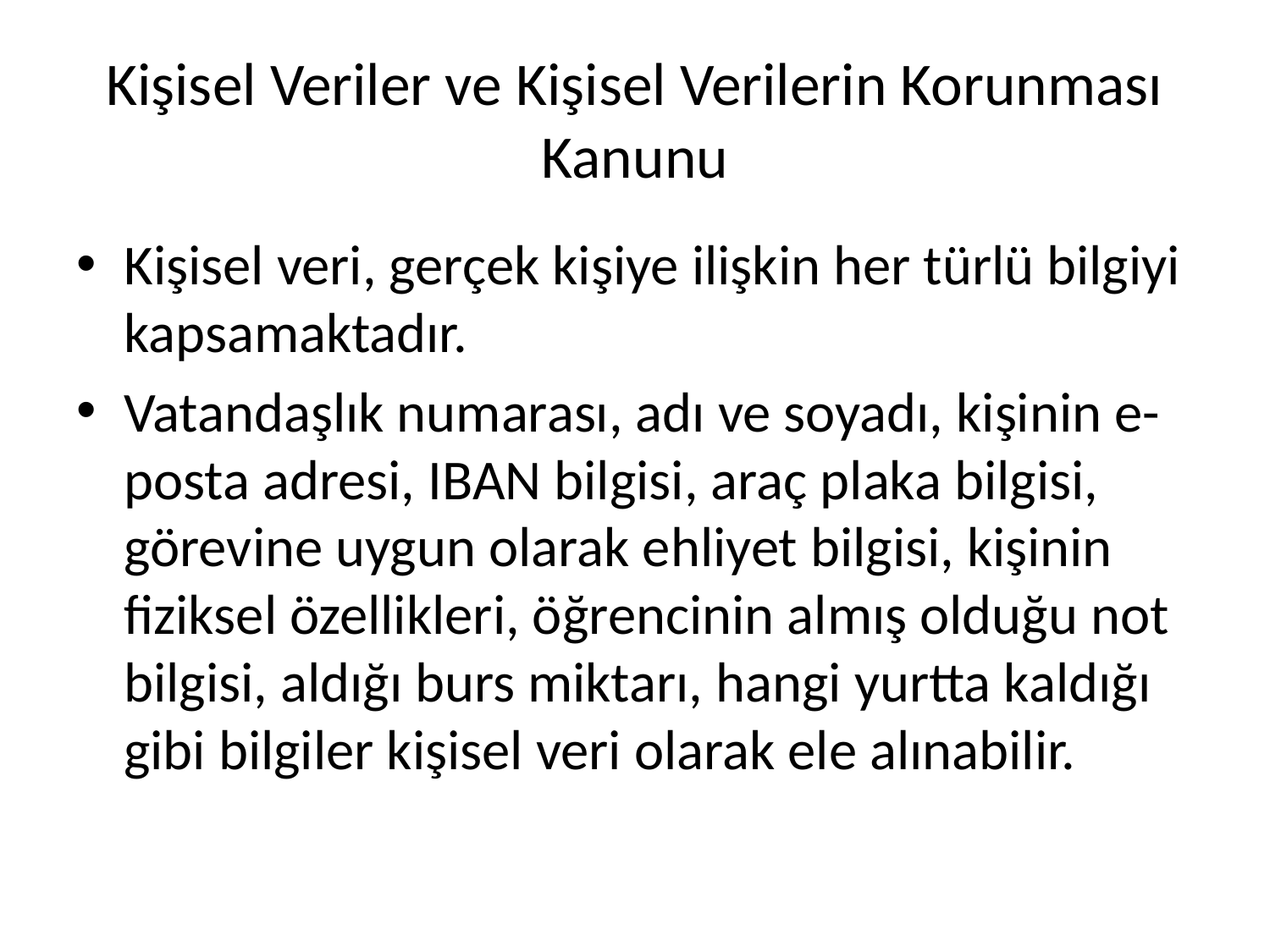

# Kişisel Veriler ve Kişisel Verilerin Korunması Kanunu
Kişisel veri, gerçek kişiye ilişkin her türlü bilgiyi kapsamaktadır.
Vatandaşlık numarası, adı ve soyadı, kişinin e-posta adresi, IBAN bilgisi, araç plaka bilgisi, görevine uygun olarak ehliyet bilgisi, kişinin fiziksel özellikleri, öğrencinin almış olduğu not bilgisi, aldığı burs miktarı, hangi yurtta kaldığı gibi bilgiler kişisel veri olarak ele alınabilir.